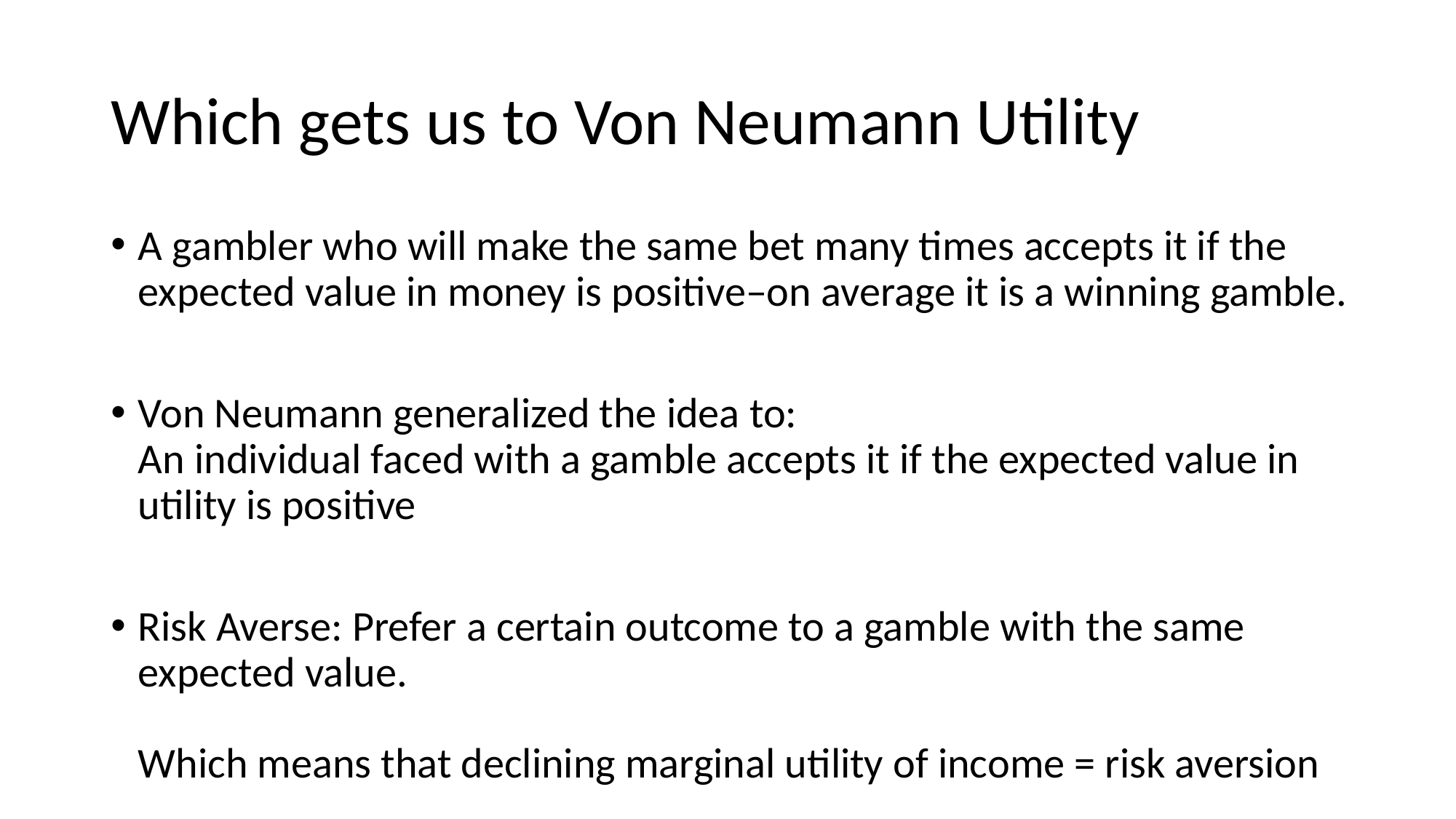

# Which gets us to Von Neumann Utility
A gambler who will make the same bet many times accepts it if the expected value in money is positive–on average it is a winning gamble.

Von Neumann generalized the idea to:
An individual faced with a gamble accepts it if the expected value in utility is positive

Risk Averse: Prefer a certain outcome to a gamble with the same expected value.
Which means that declining marginal utility of income = risk aversion